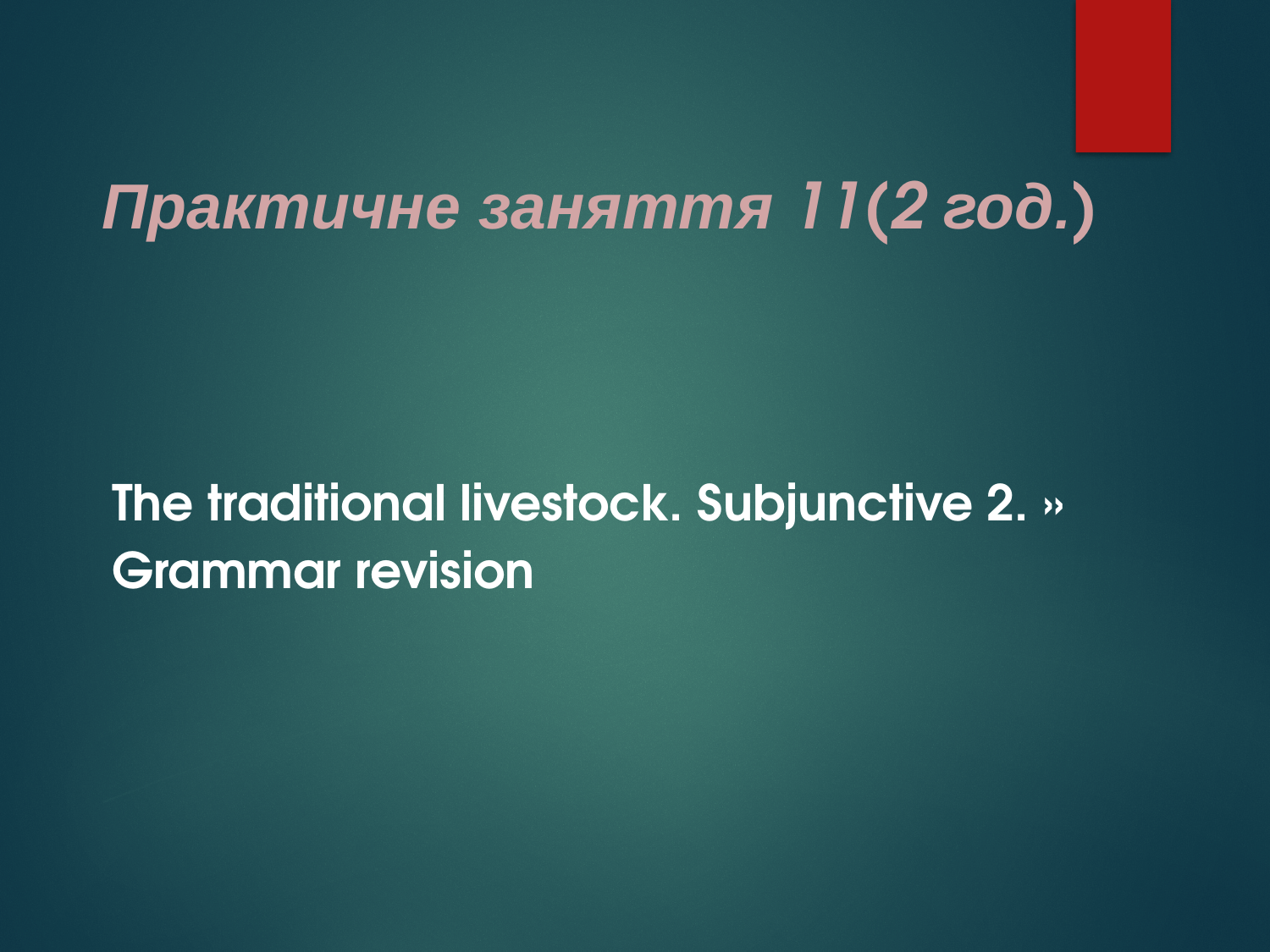

# Практичне заняття 11(2 год.)
The traditional livestock. Subjunctive 2. » Grammar revision